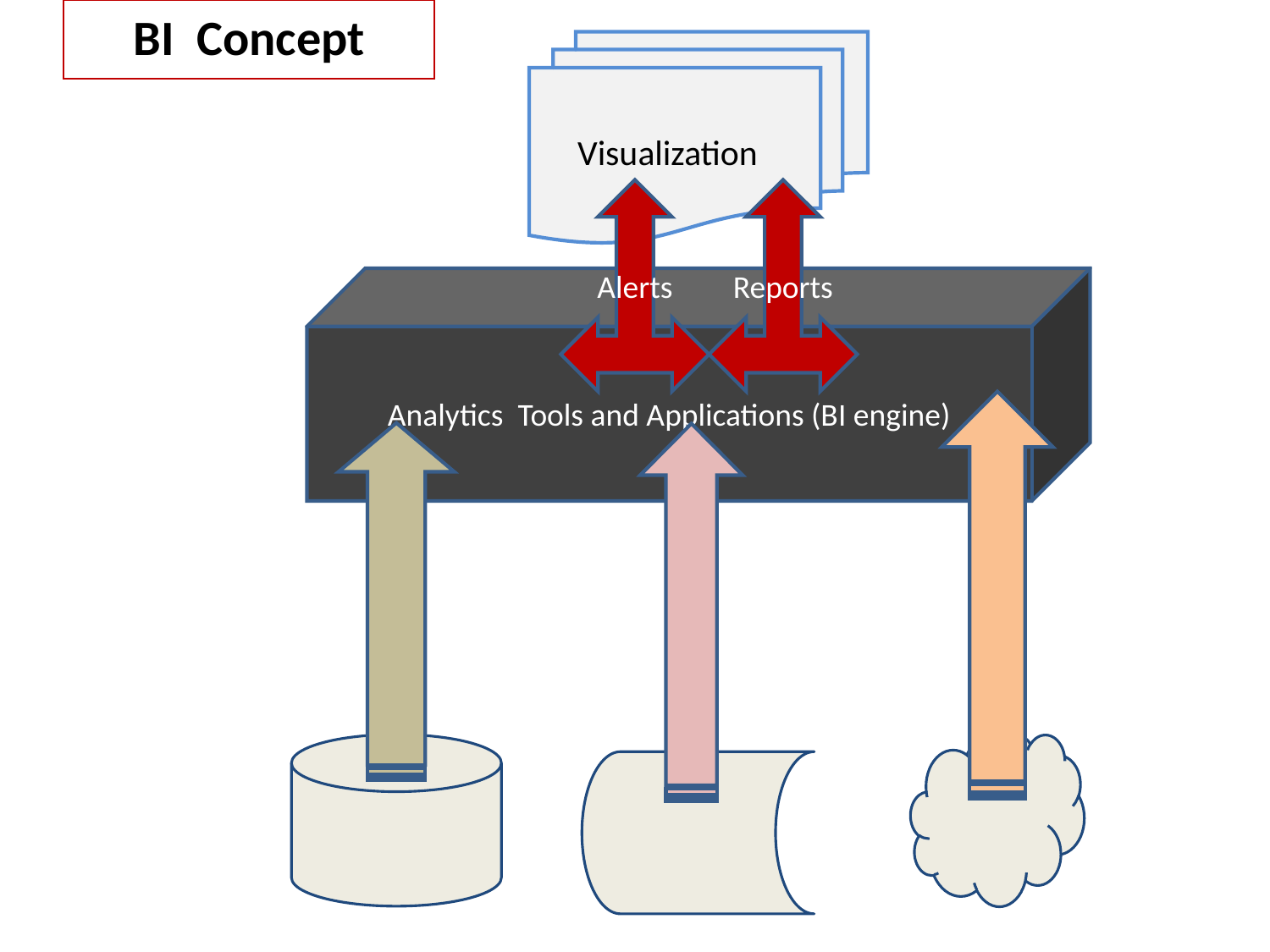

BI  Concept
Visualization
Alerts
Reports
Analytics  Tools and Applications (BI engine)